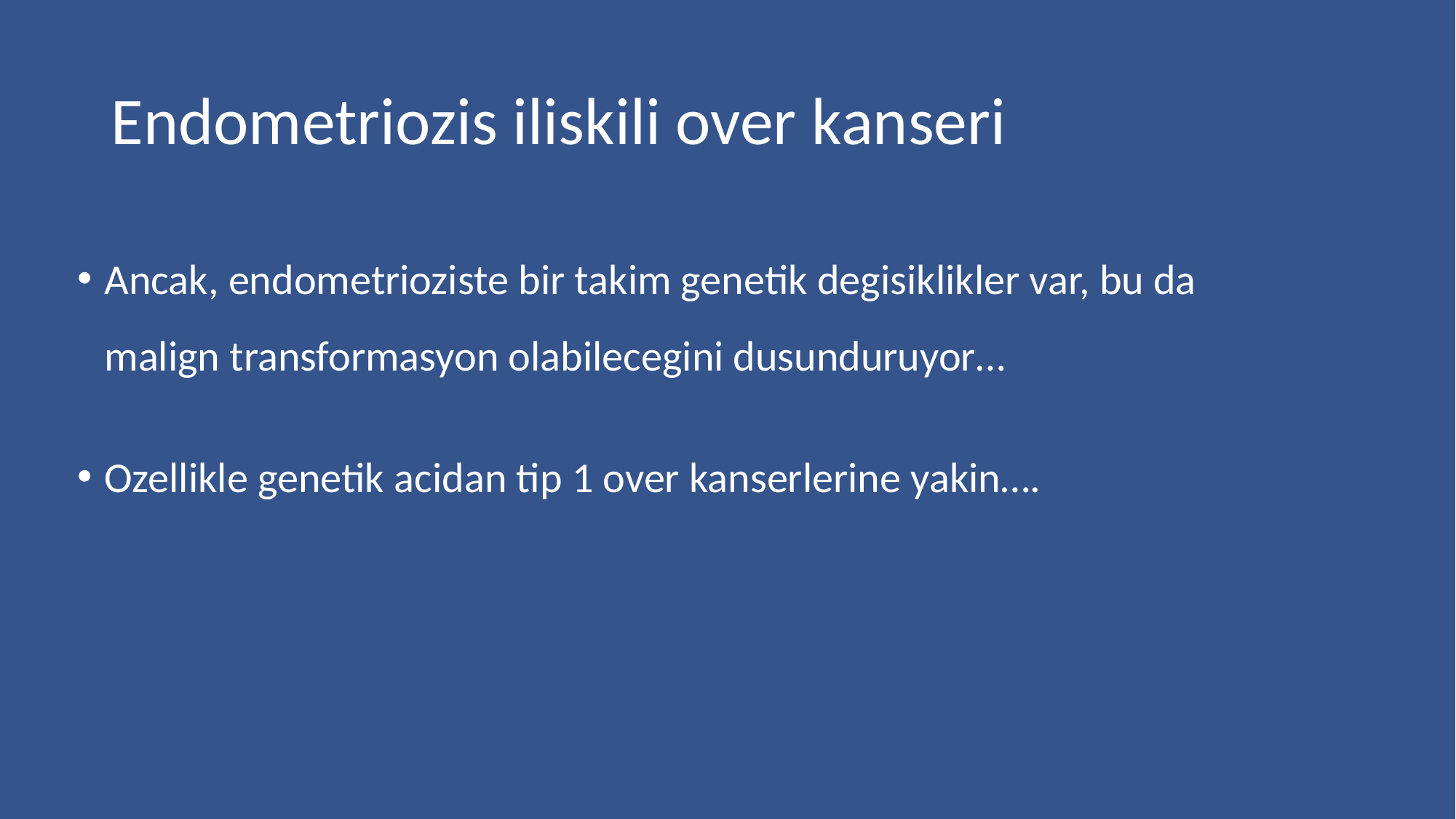

# Endometriozis iliskili over kanseri
Ancak, endometrioziste bir takim genetik degisiklikler var, bu da malign transformasyon olabilecegini dusunduruyor…

Ozellikle genetik acidan tip 1 over kanserlerine yakin….